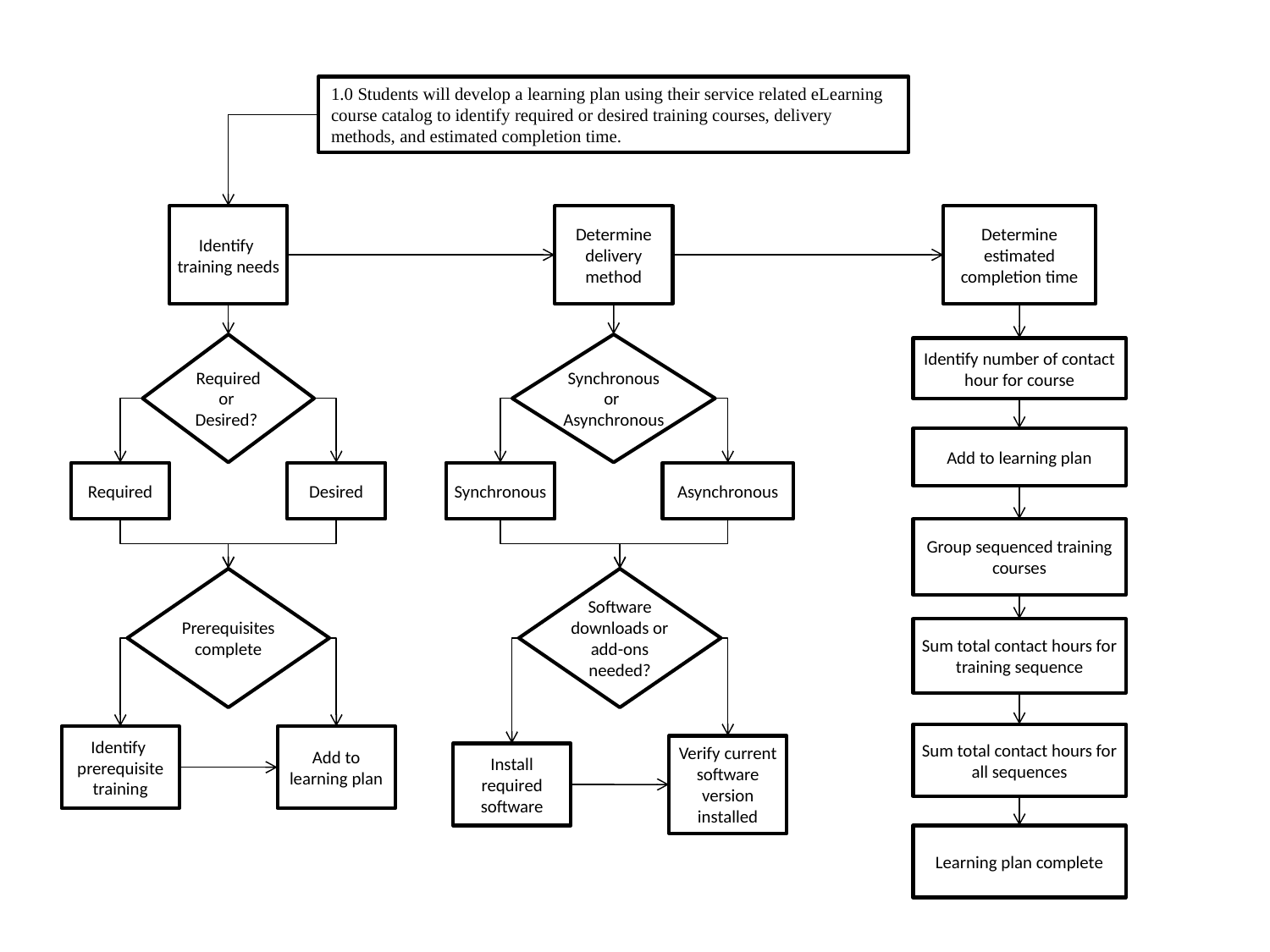

1.0 Students will develop a learning plan using their service related eLearning course catalog to identify required or desired training courses, delivery methods, and estimated completion time.
Identify  training needs
Determine delivery method
Determine estimated completion time
Synchronous
or
Asynchronous
Required
or
Desired?
Identify number of contact hour for course
Add to learning plan
Desired
Required
Synchronous
Asynchronous
Group sequenced training courses
Prerequisites
 complete
Software downloads or add-ons needed?
Sum total contact hours for training sequence
Sum total contact hours for all sequences
Identify  prerequisite training
Add to learning plan
Verify current software version installed
Install required software
Learning plan complete